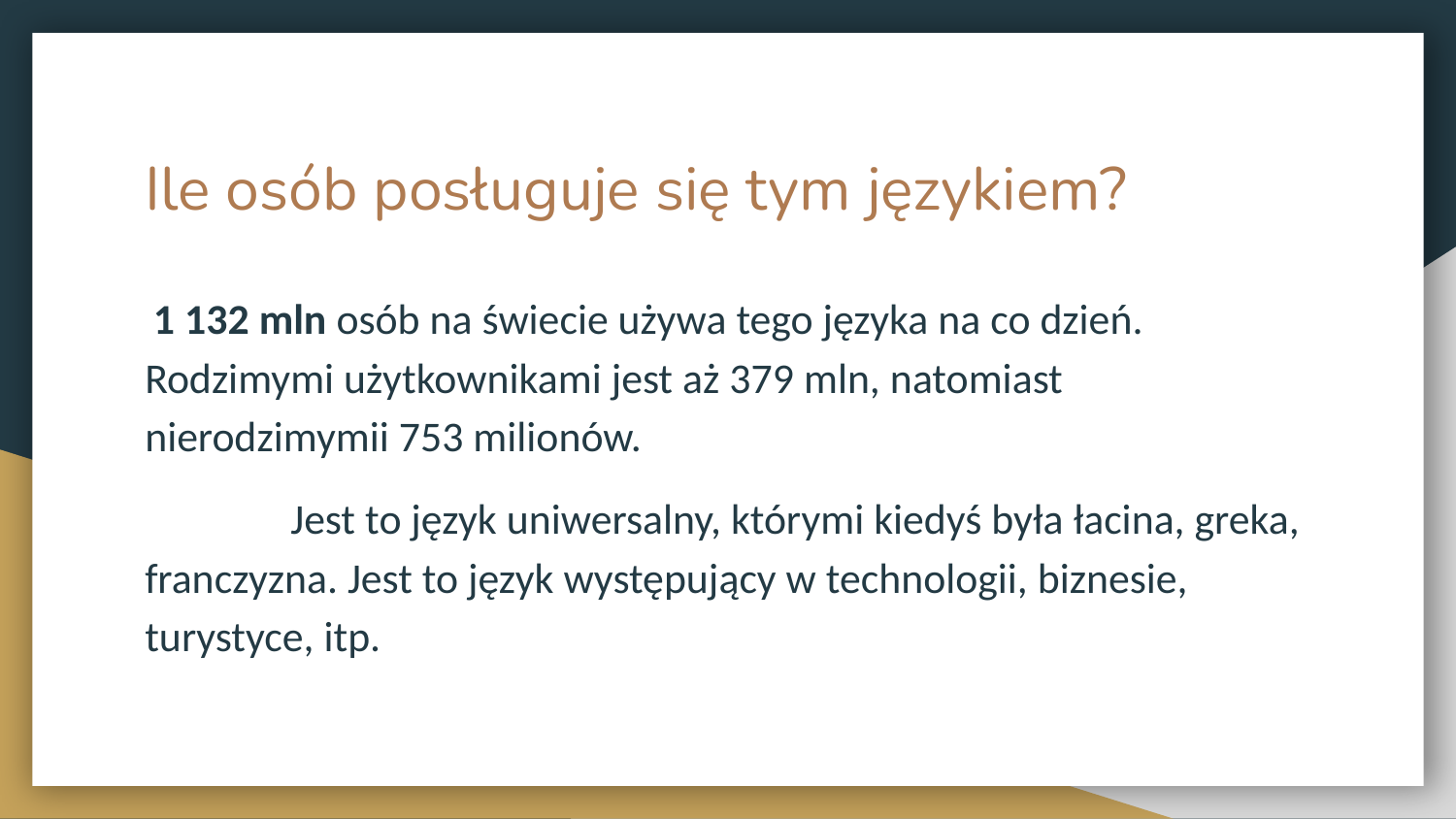

# Ile osób posługuje się tym językiem?
 1 132 mln osób na świecie używa tego języka na co dzień. Rodzimymi użytkownikami jest aż 379 mln, natomiast nierodzimymii 753 milionów.
	Jest to język uniwersalny, którymi kiedyś była łacina, greka, franczyzna. Jest to język występujący w technologii, biznesie, turystyce, itp.